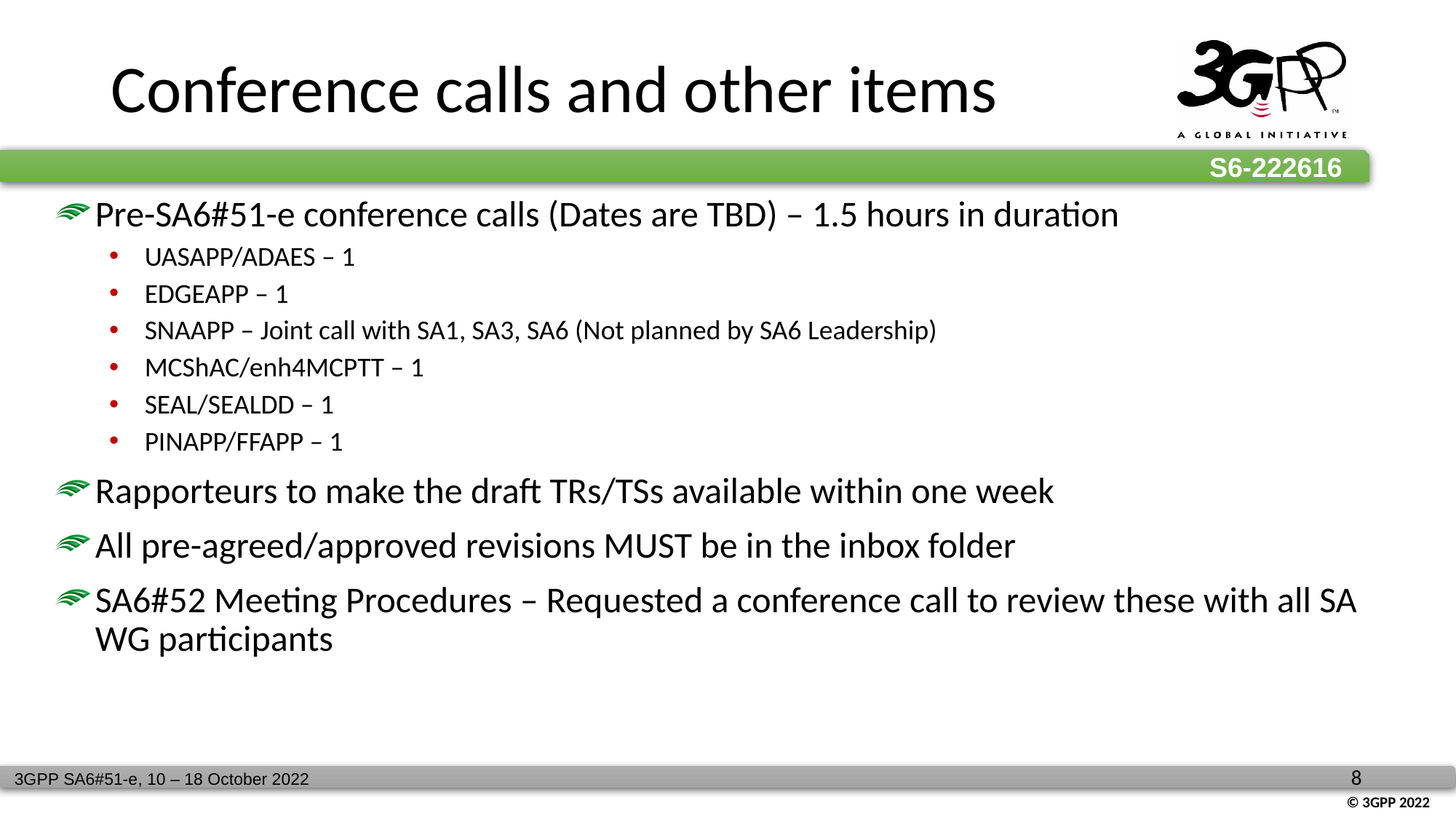

# Conference calls and other items
Pre-SA6#51-e conference calls (Dates are TBD) – 1.5 hours in duration
UASAPP/ADAES – 1
EDGEAPP – 1
SNAAPP – Joint call with SA1, SA3, SA6 (Not planned by SA6 Leadership)
MCShAC/enh4MCPTT – 1
SEAL/SEALDD – 1
PINAPP/FFAPP – 1
Rapporteurs to make the draft TRs/TSs available within one week
All pre-agreed/approved revisions MUST be in the inbox folder
SA6#52 Meeting Procedures – Requested a conference call to review these with all SA WG participants